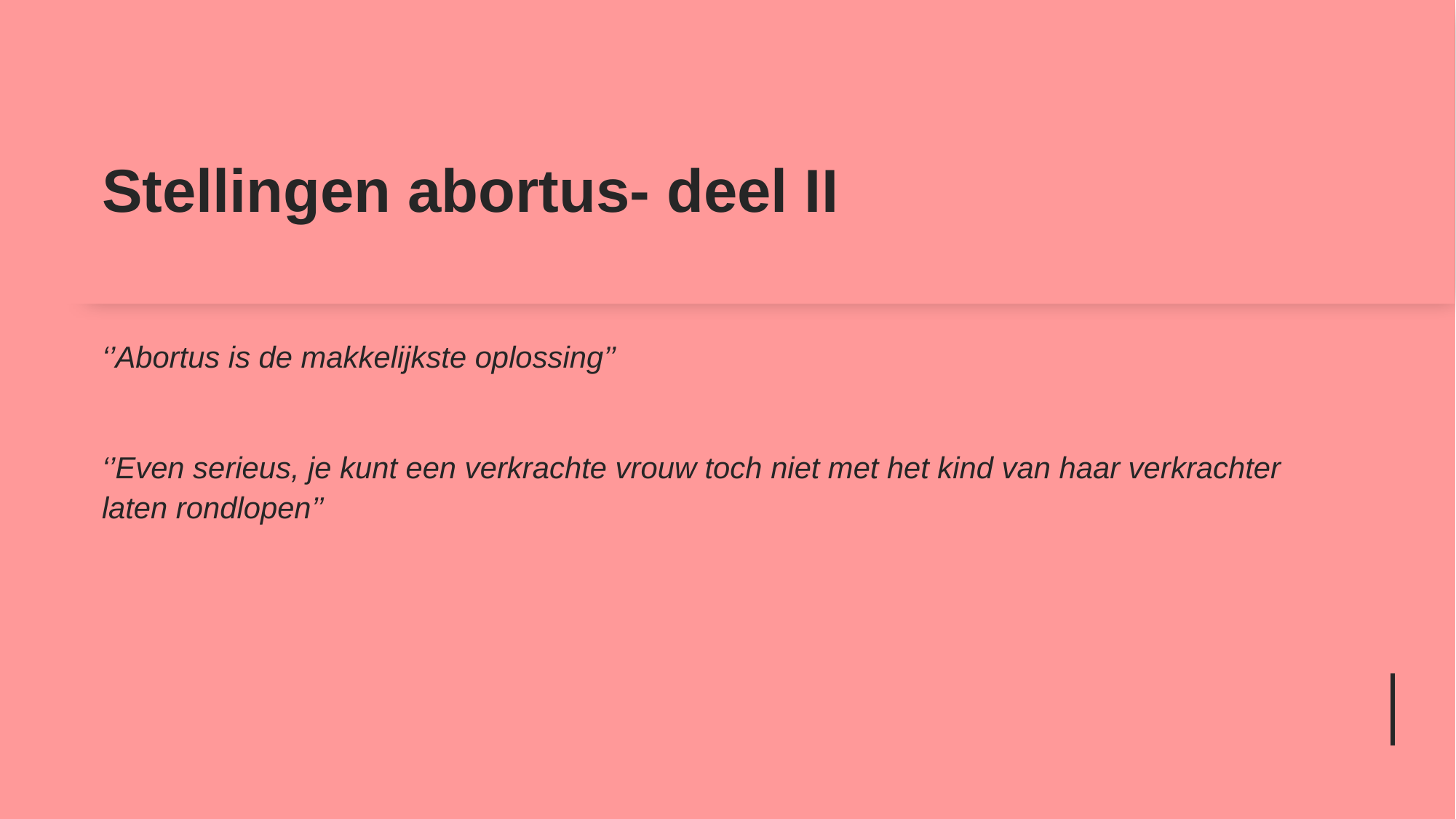

# Stellingen abortus- deel II
‘’Abortus is de makkelijkste oplossing’’

‘’Even serieus, je kunt een verkrachte vrouw toch niet met het kind van haar verkrachter laten rondlopen’’